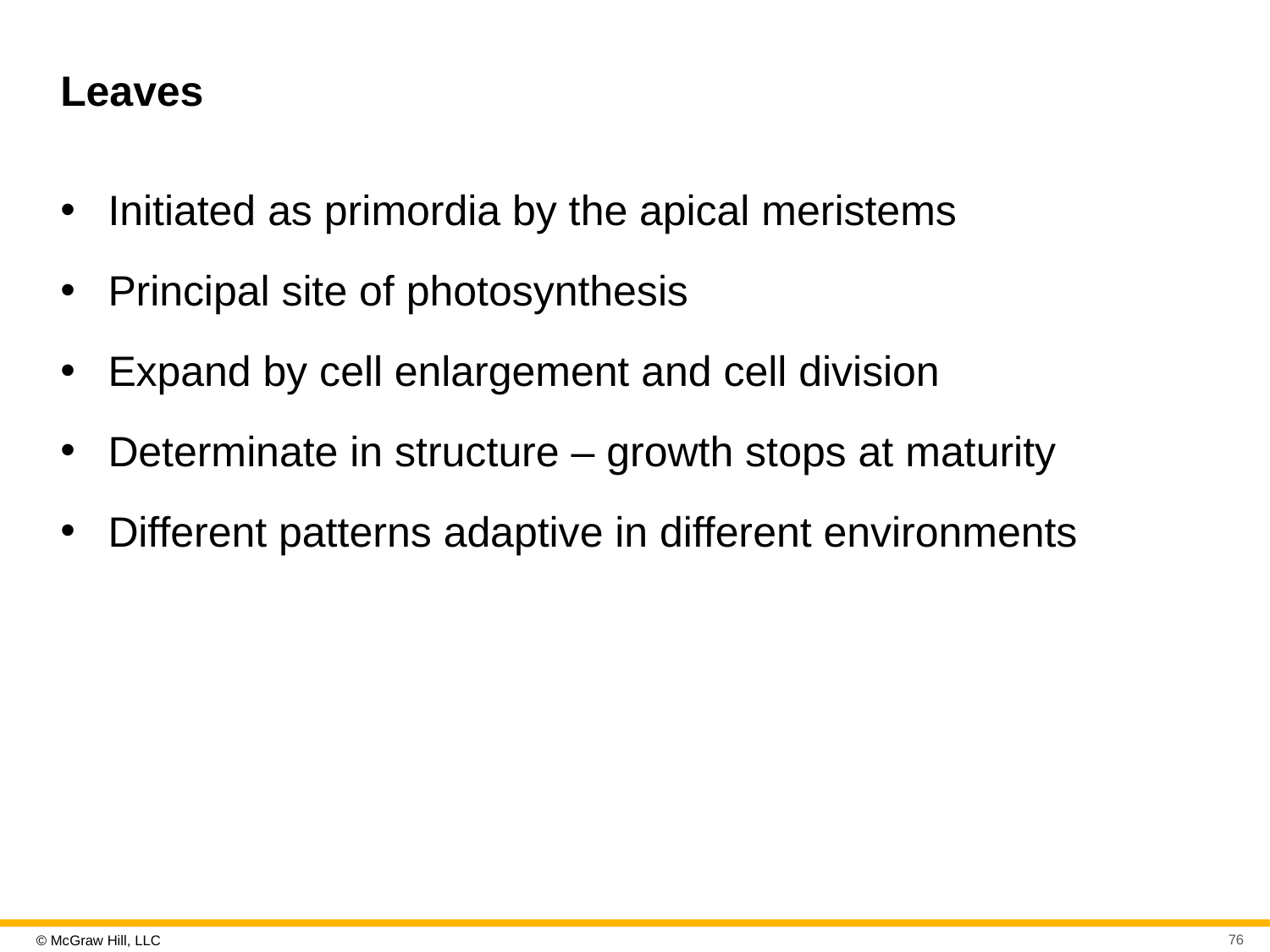

# Leaves
Initiated as primordia by the apical meristems
Principal site of photosynthesis
Expand by cell enlargement and cell division
Determinate in structure – growth stops at maturity
Different patterns adaptive in different environments
76